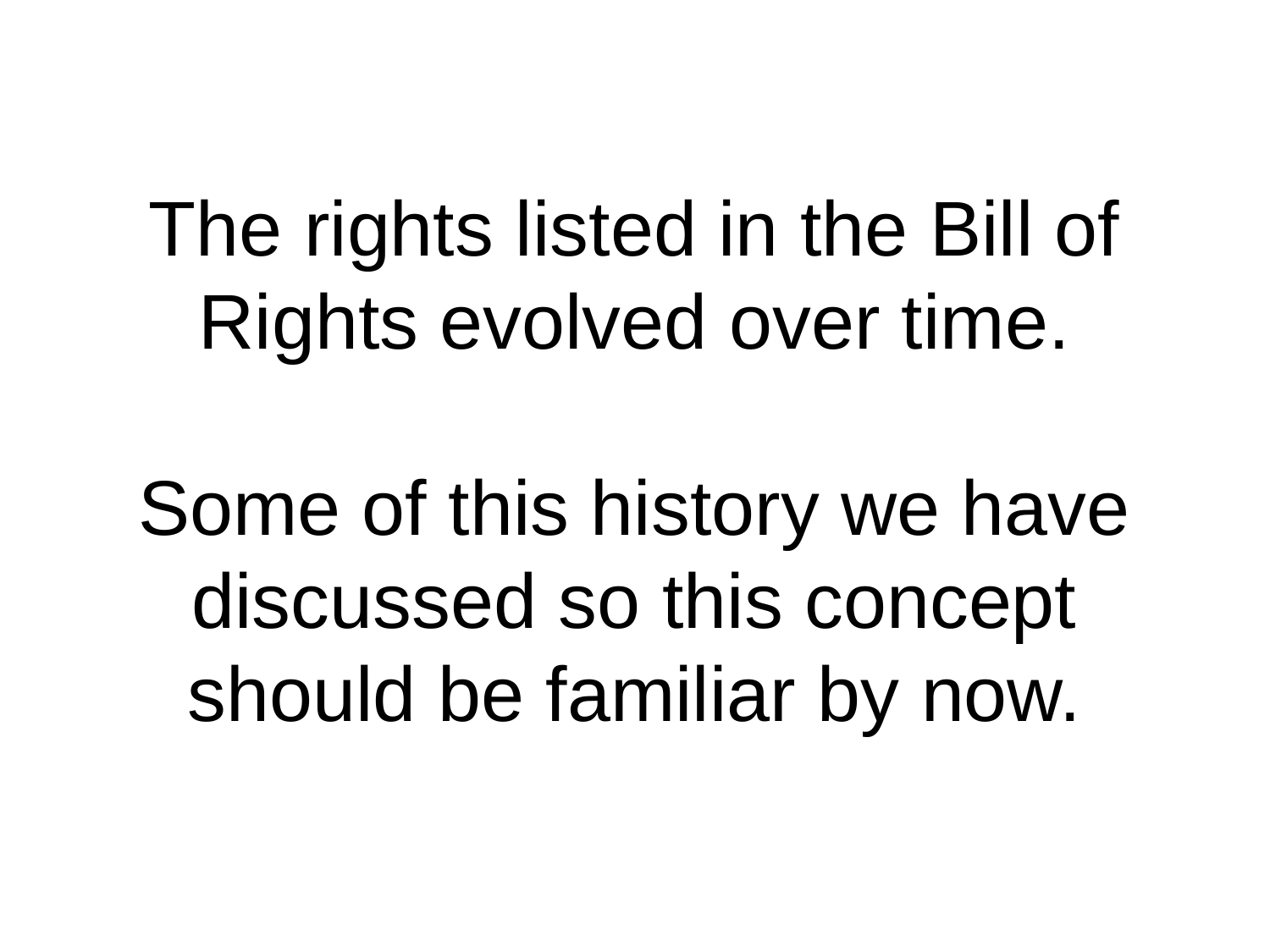

# The rights listed in the Bill of Rights evolved over time. Some of this history we have discussed so this concept should be familiar by now.